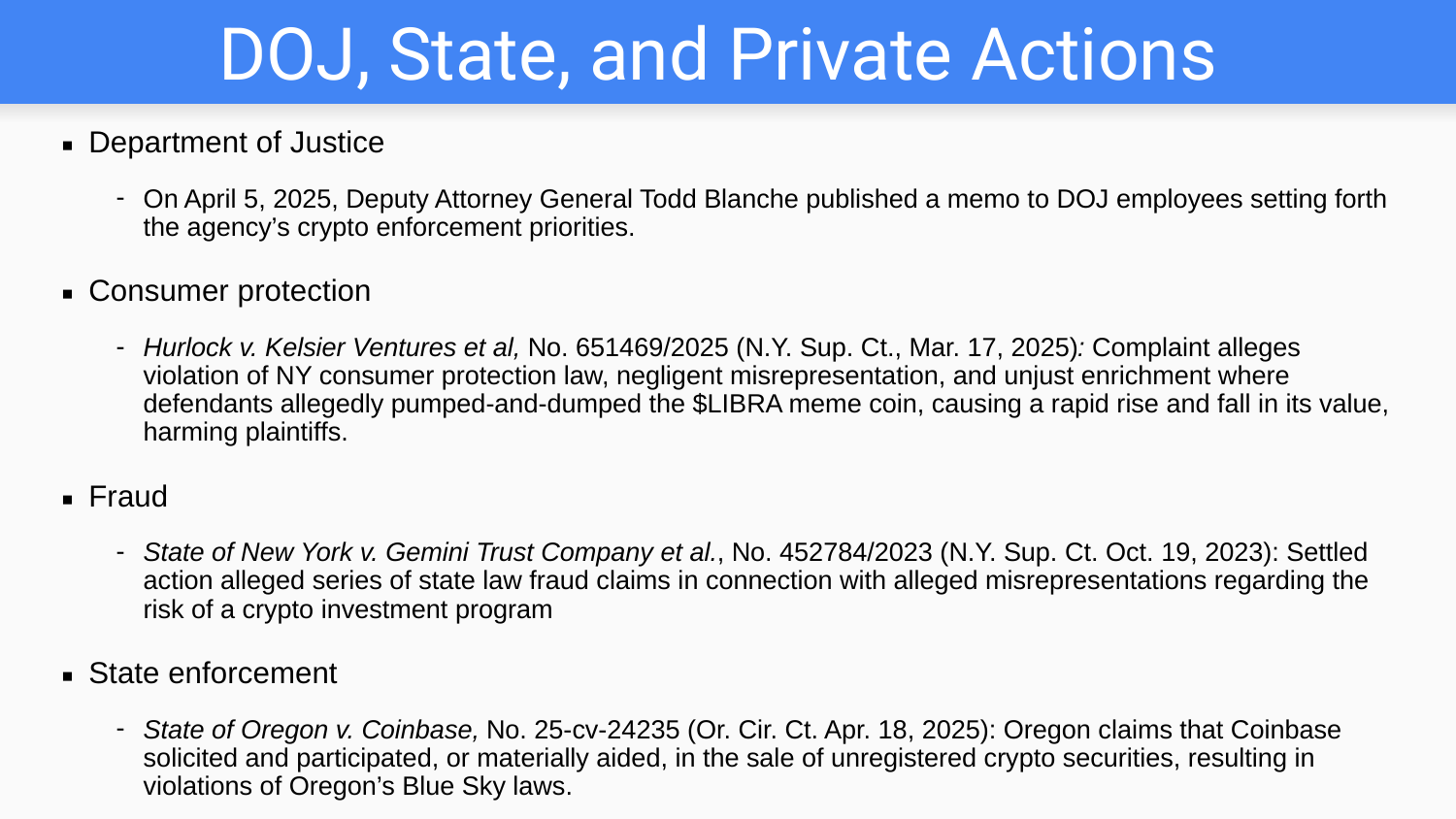

# DOJ, State, and Private Actions
Department of Justice
On April 5, 2025, Deputy Attorney General Todd Blanche published a memo to DOJ employees setting forth the agency’s crypto enforcement priorities.
Consumer protection
Hurlock v. Kelsier Ventures et al, No. 651469/2025 (N.Y. Sup. Ct., Mar. 17, 2025): Complaint alleges violation of NY consumer protection law, negligent misrepresentation, and unjust enrichment where defendants allegedly pumped-and-dumped the $LIBRA meme coin, causing a rapid rise and fall in its value, harming plaintiffs.
Fraud
State of New York v. Gemini Trust Company et al., No. 452784/2023 (N.Y. Sup. Ct. Oct. 19, 2023): Settled action alleged series of state law fraud claims in connection with alleged misrepresentations regarding the risk of a crypto investment program
State enforcement
State of Oregon v. Coinbase, No. 25-cv-24235 (Or. Cir. Ct. Apr. 18, 2025): Oregon claims that Coinbase solicited and participated, or materially aided, in the sale of unregistered crypto securities, resulting in violations of Oregon’s Blue Sky laws.